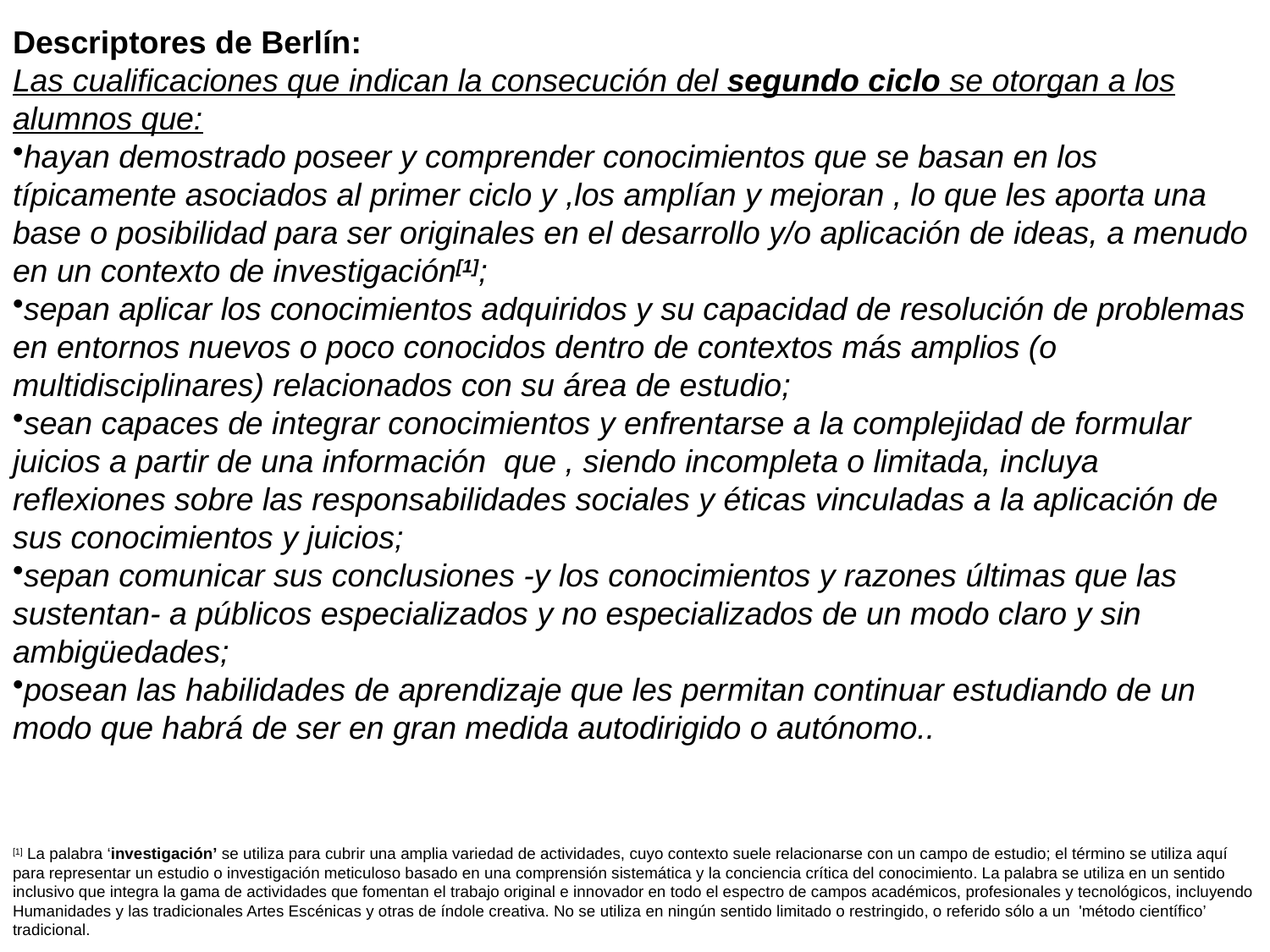

Descriptores de Berlín:
Las cualificaciones que indican la consecución del segundo ciclo se otorgan a los alumnos que:
hayan demostrado poseer y comprender conocimientos que se basan en los típicamente asociados al primer ciclo y ,los amplían y mejoran , lo que les aporta una base o posibilidad para ser originales en el desarrollo y/o aplicación de ideas, a menudo en un contexto de investigación[1];
sepan aplicar los conocimientos adquiridos y su capacidad de resolución de problemas en entornos nuevos o poco conocidos dentro de contextos más amplios (o multidisciplinares) relacionados con su área de estudio;
sean capaces de integrar conocimientos y enfrentarse a la complejidad de formular juicios a partir de una información  que , siendo incompleta o limitada, incluya reflexiones sobre las responsabilidades sociales y éticas vinculadas a la aplicación de sus conocimientos y juicios;
sepan comunicar sus conclusiones -y los conocimientos y razones últimas que las sustentan- a públicos especializados y no especializados de un modo claro y sin ambigüedades;
posean las habilidades de aprendizaje que les permitan continuar estudiando de un modo que habrá de ser en gran medida autodirigido o autónomo..
[1] La palabra ‘investigación’ se utiliza para cubrir una amplia variedad de actividades, cuyo contexto suele relacionarse con un campo de estudio; el término se utiliza aquí para representar un estudio o investigación meticuloso basado en una comprensión sistemática y la conciencia crítica del conocimiento. La palabra se utiliza en un sentido inclusivo que integra la gama de actividades que fomentan el trabajo original e innovador en todo el espectro de campos académicos, profesionales y tecnológicos, incluyendo Humanidades y las tradicionales Artes Escénicas y otras de índole creativa. No se utiliza en ningún sentido limitado o restringido, o referido sólo a un  'método científico’ tradicional.